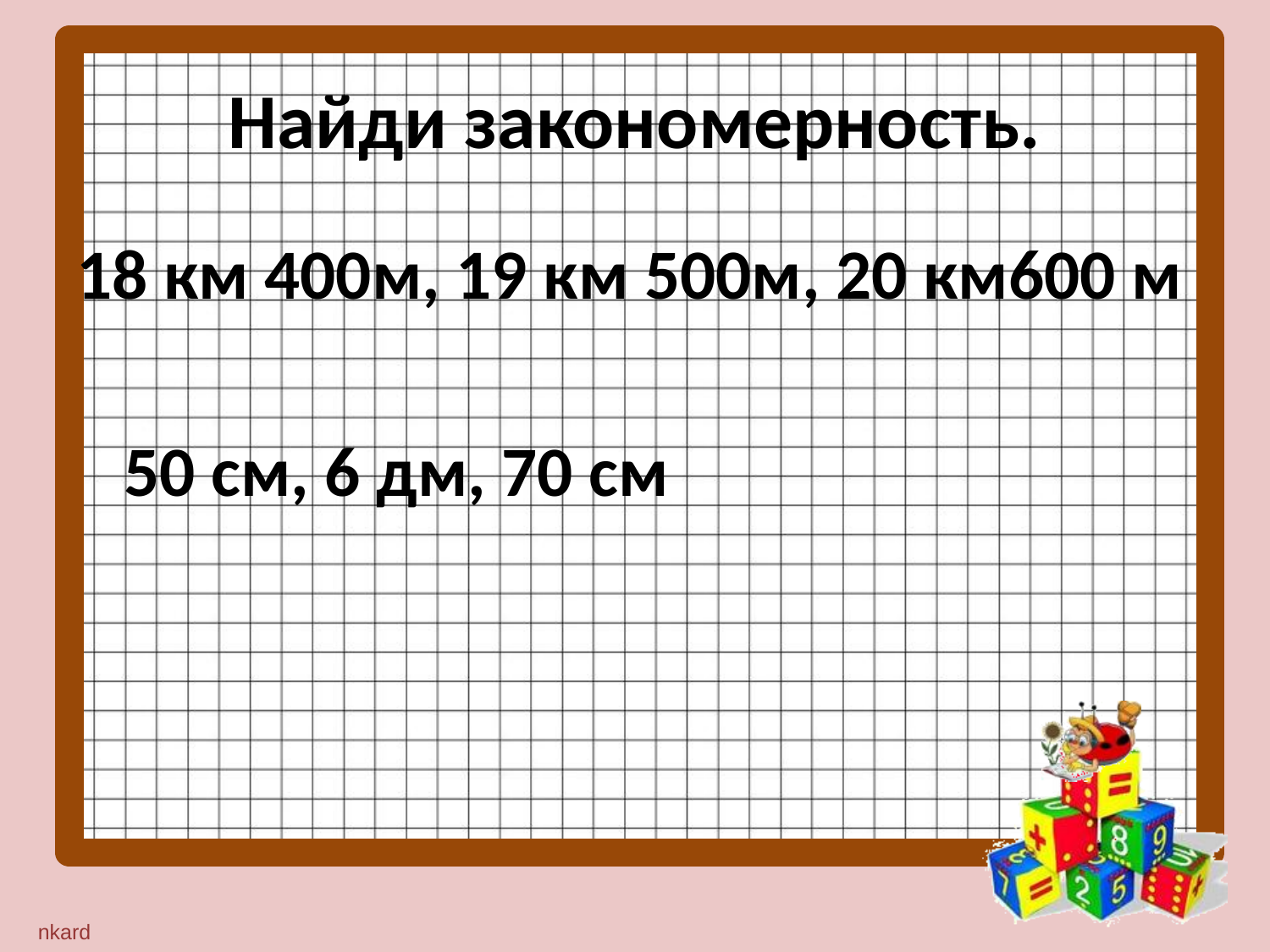

# Найди закономерность.
18 км 400м, 19 км 500м, 20 км600 м

   50 см, 6 дм, 70 см